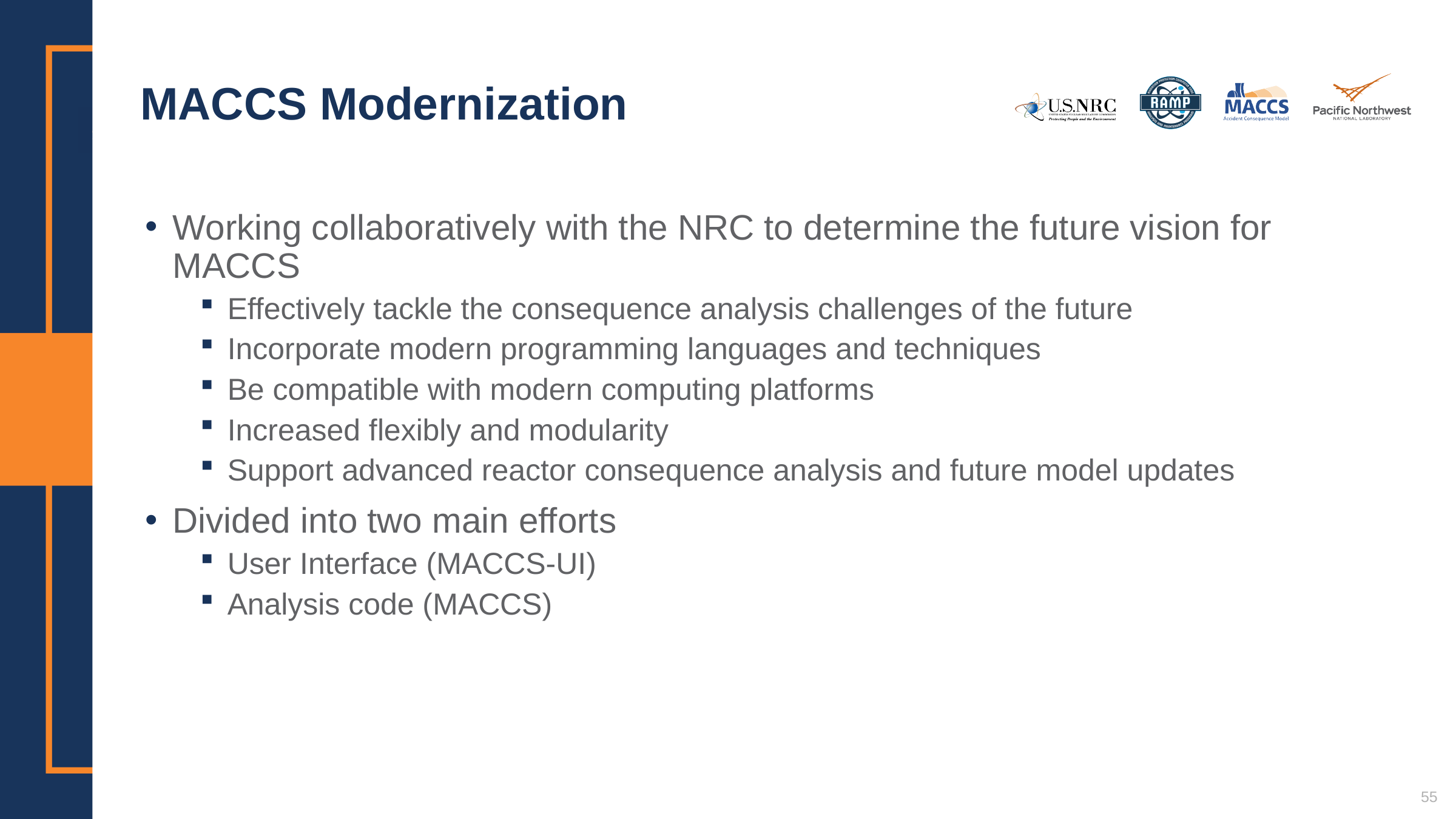

# MACCS Modernization
Working collaboratively with the NRC to determine the future vision for MACCS
Effectively tackle the consequence analysis challenges of the future
Incorporate modern programming languages and techniques
Be compatible with modern computing platforms
Increased flexibly and modularity
Support advanced reactor consequence analysis and future model updates
Divided into two main efforts
User Interface (MACCS-UI)
Analysis code (MACCS)
55